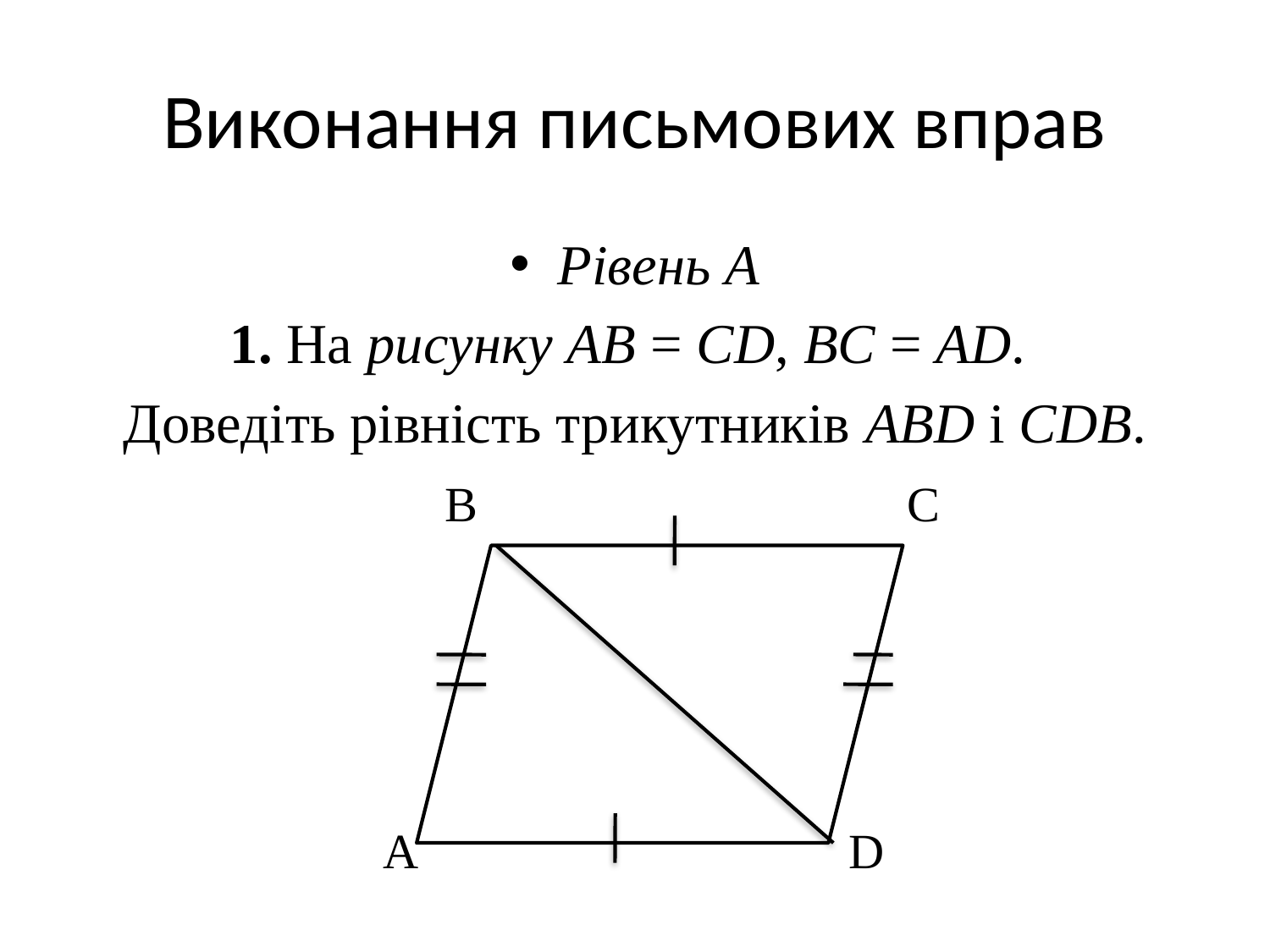

# Виконання письмових вправ
Рівень А
1. На рисунку AB = CD, BC = AD.
Доведіть рівність трикутників ABD і CDB.
                          В                                   С

                         А                                   D